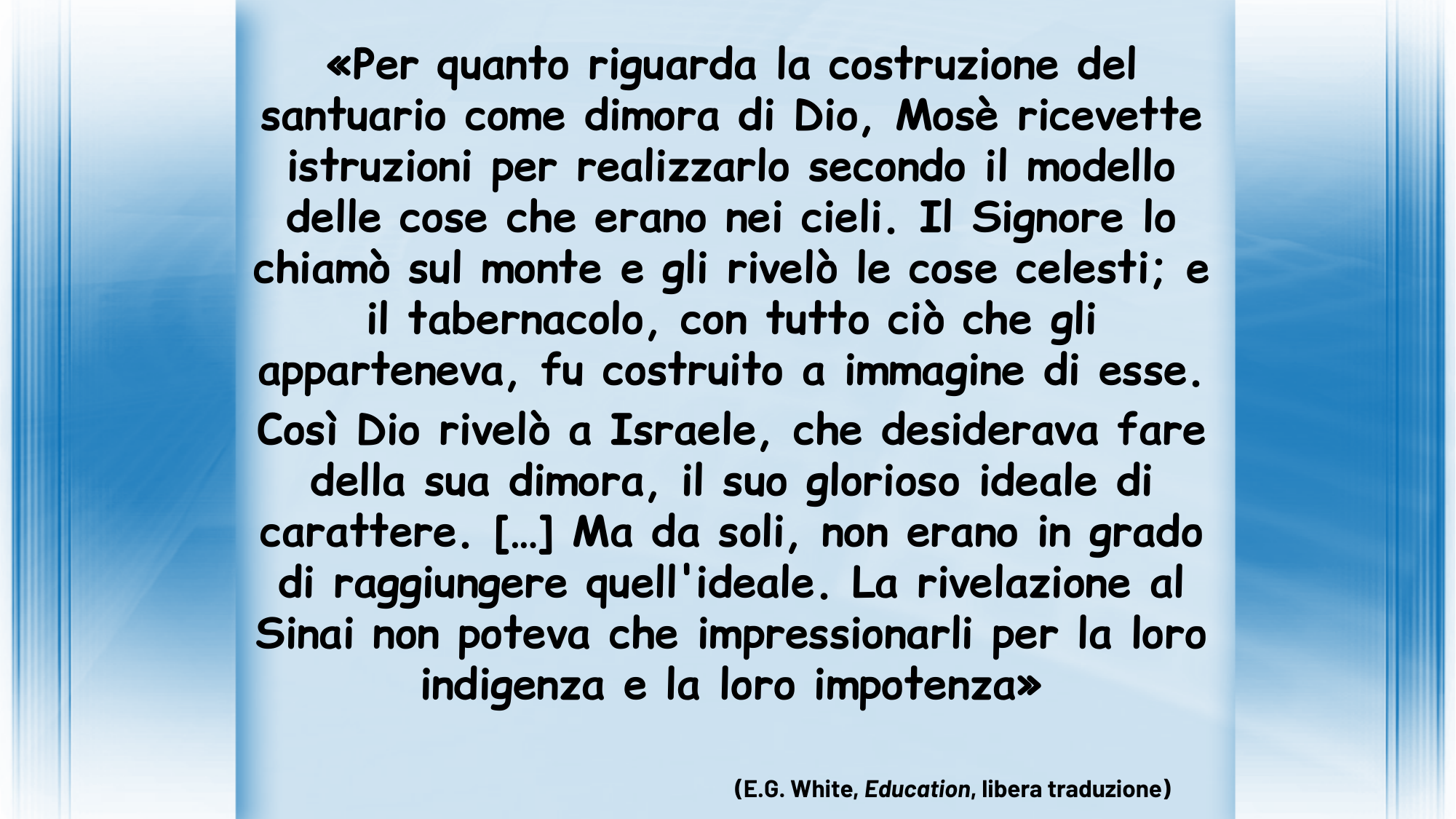

«Per quanto riguarda la costruzione del santuario come dimora di Dio, Mosè ricevette istruzioni per realizzarlo secondo il modello delle cose che erano nei cieli. Il Signore lo chiamò sul monte e gli rivelò le cose celesti; e il tabernacolo, con tutto ciò che gli apparteneva, fu costruito a immagine di esse.
Così Dio rivelò a Israele, che desiderava fare della sua dimora, il suo glorioso ideale di carattere. […] Ma da soli, non erano in grado di raggiungere quell'ideale. La rivelazione al Sinai non poteva che impressionarli per la loro indigenza e la loro impotenza»
(E.G. White, Education, libera traduzione)